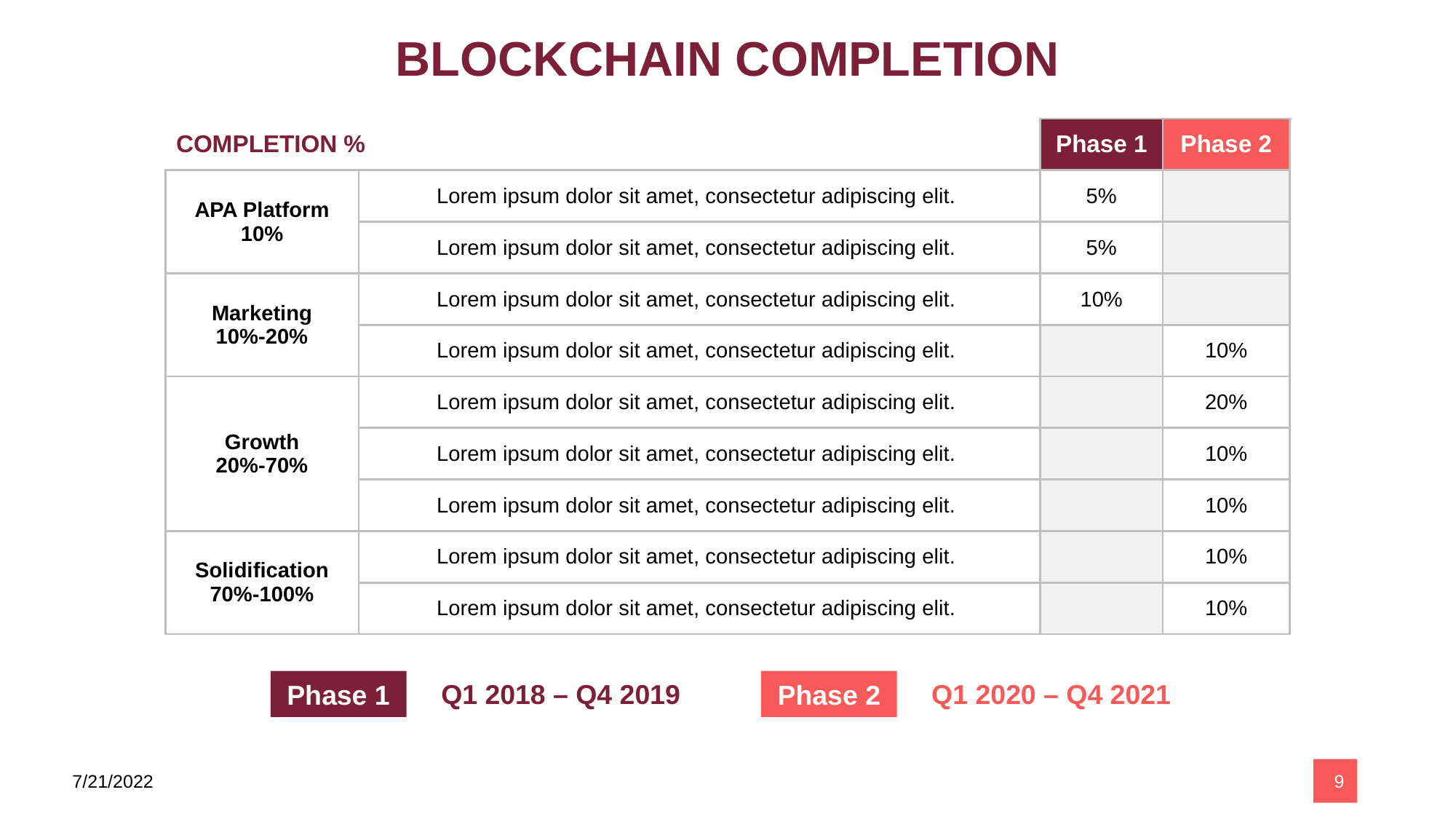

BLOCKCHAIN COMPLETION
| COMPLETION % |  | Phase 1 | Phase 2 |
| --- | --- | --- | --- |
| APA Platform 10% | Lorem ipsum dolor sit amet, consectetur adipiscing elit. | 5% |  |
|  | Lorem ipsum dolor sit amet, consectetur adipiscing elit. | 5% |  |
| Marketing 10%-20% | Lorem ipsum dolor sit amet, consectetur adipiscing elit. | 10% |  |
|  | Lorem ipsum dolor sit amet, consectetur adipiscing elit. |  | 10% |
| Growth 20%-70% | Lorem ipsum dolor sit amet, consectetur adipiscing elit. |  | 20% |
|  | Lorem ipsum dolor sit amet, consectetur adipiscing elit. |  | 10% |
|  | Lorem ipsum dolor sit amet, consectetur adipiscing elit. |  | 10% |
| Solidification 70%-100% | Lorem ipsum dolor sit amet, consectetur adipiscing elit. |  | 10% |
|  | Lorem ipsum dolor sit amet, consectetur adipiscing elit. |  | 10% |
Phase 1
Phase 2
Q1 2018 – Q4 2019
Q1 2020 – Q4 2021
7/21/2022
9